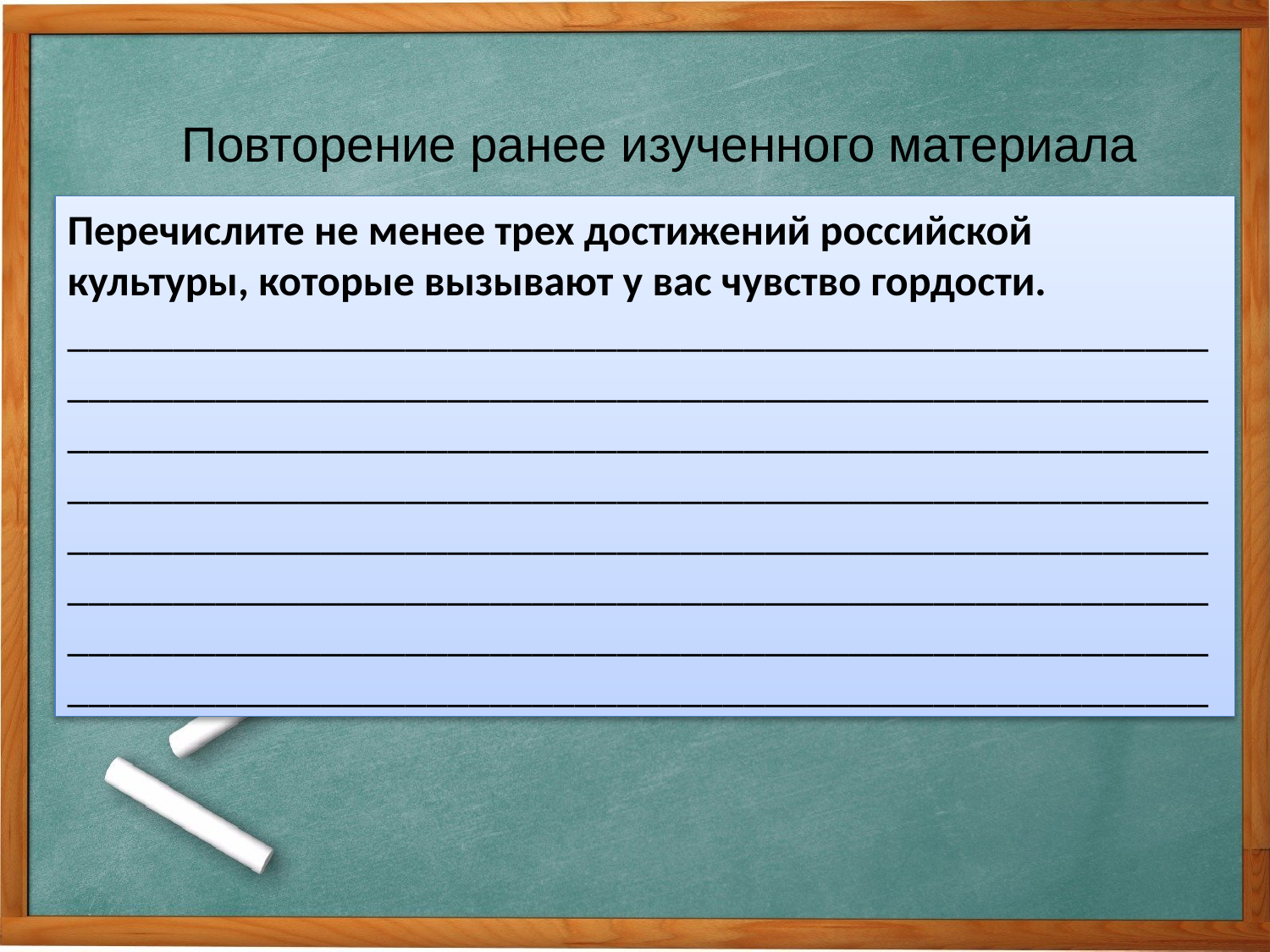

Повторение ранее изученного материала
Перечислите не менее трех достижений российской культуры, которые вызывают у вас чувство гордости.
________________________________________________________________________________________________________________________________________________________________________________________________________________________________________________________________________________________________________________________________________________________________________________________________________________________________________________